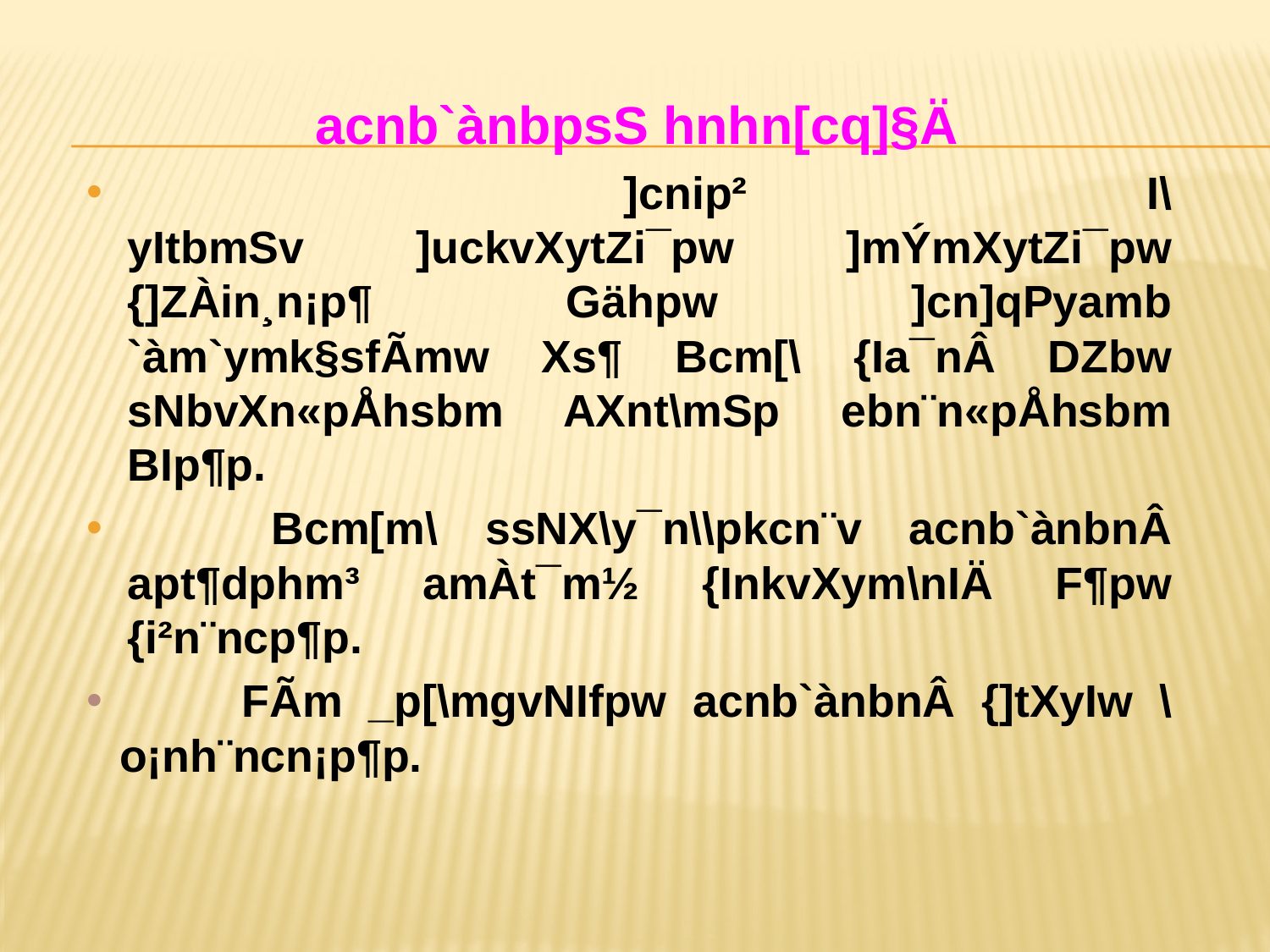

acnb`ànbpsS hnhn[cq]§Ä
 	]cnip² I\yItbmSv ]uckvXytZi¯pw ]mÝmXytZi¯pw {]ZÀin¸n¡p¶ Gähpw ]cn]qPyamb `àm`ymk§sfÃmw Xs¶ Bcm[\ {Ia¯nÂ DZbw sNbvXn«pÅhsbm AXnt\mSp ebn¨n«pÅhsbm BIp¶p.
 	Bcm[m\ ssNX\y¯n\\pkcn¨v acnb`ànbnÂ apt¶dphm³ amÀt¯m½ {InkvXym\nIÄ F¶pw {i²n¨ncp¶p.
 	FÃm _p[\mgvNIfpw acnb`ànbnÂ {]tXyIw \o¡nh¨ncn¡p¶p.